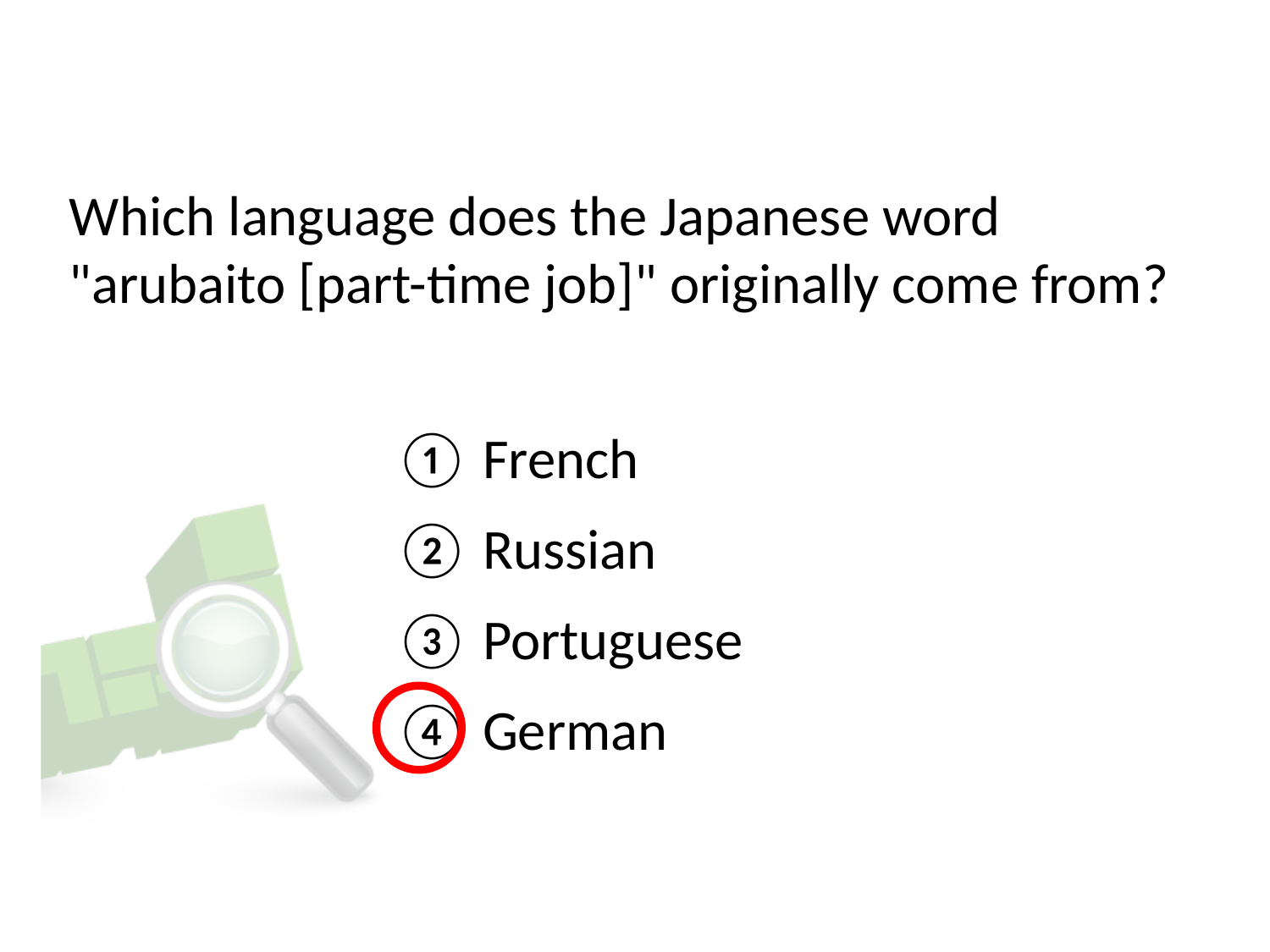

# Which language does the Japanese word "arubaito [part-time job]" originally come from?
① French
② Russian
③ Portuguese
④ German